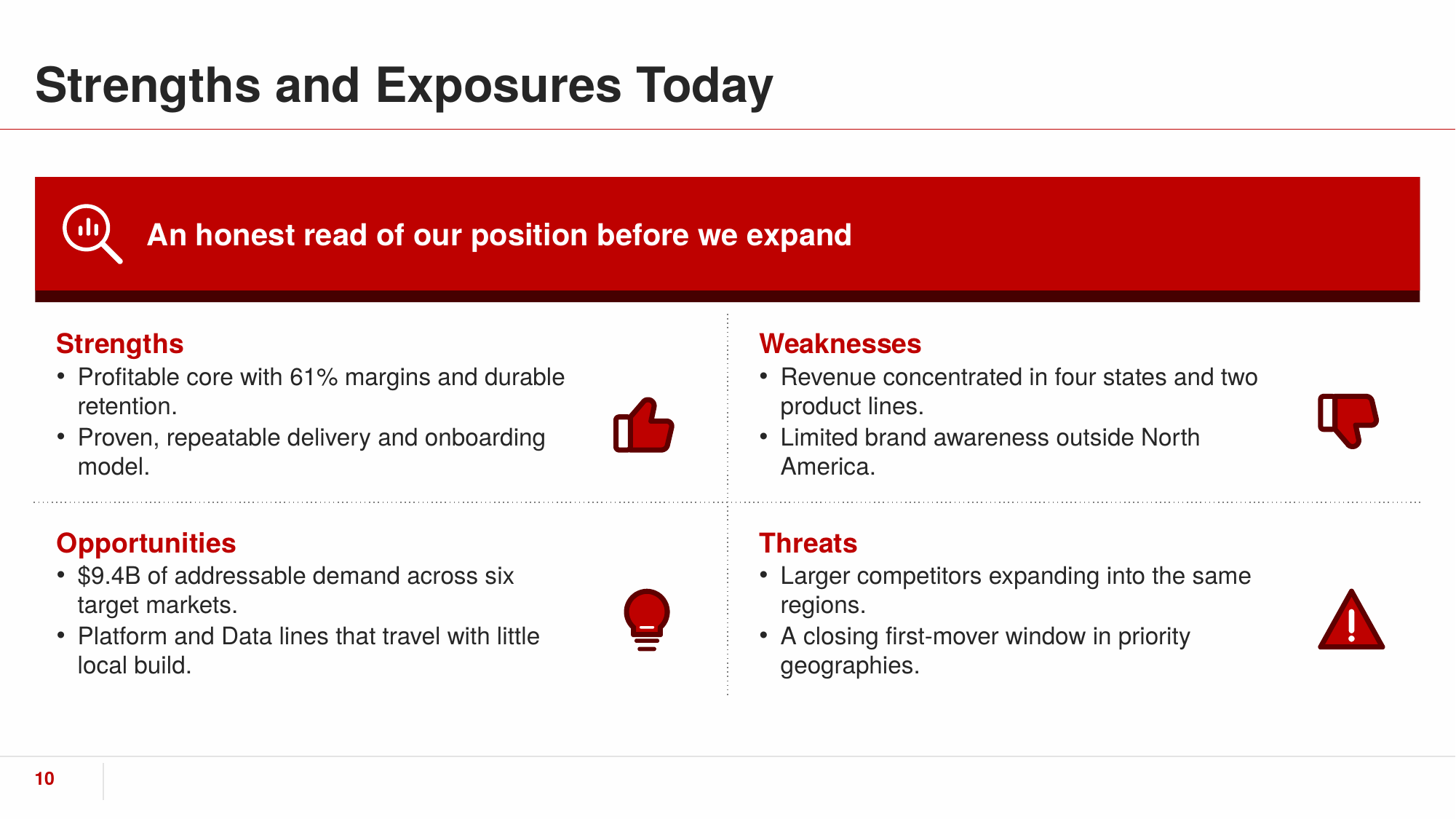

# Strengths and Exposures Today

An honest read of our position before we expand

Strengths
Profitable core with 61% margins and durable retention.
Proven, repeatable delivery and onboarding model.
Weaknesses
Revenue concentrated in four states and two product lines.
Limited brand awareness outside North America.

Opportunities
$9.4B of addressable demand across six target markets.
Platform and Data lines that travel with little local build.
Threats
Larger competitors expanding into the same regions.
A closing first-mover window in priority geographies.

10